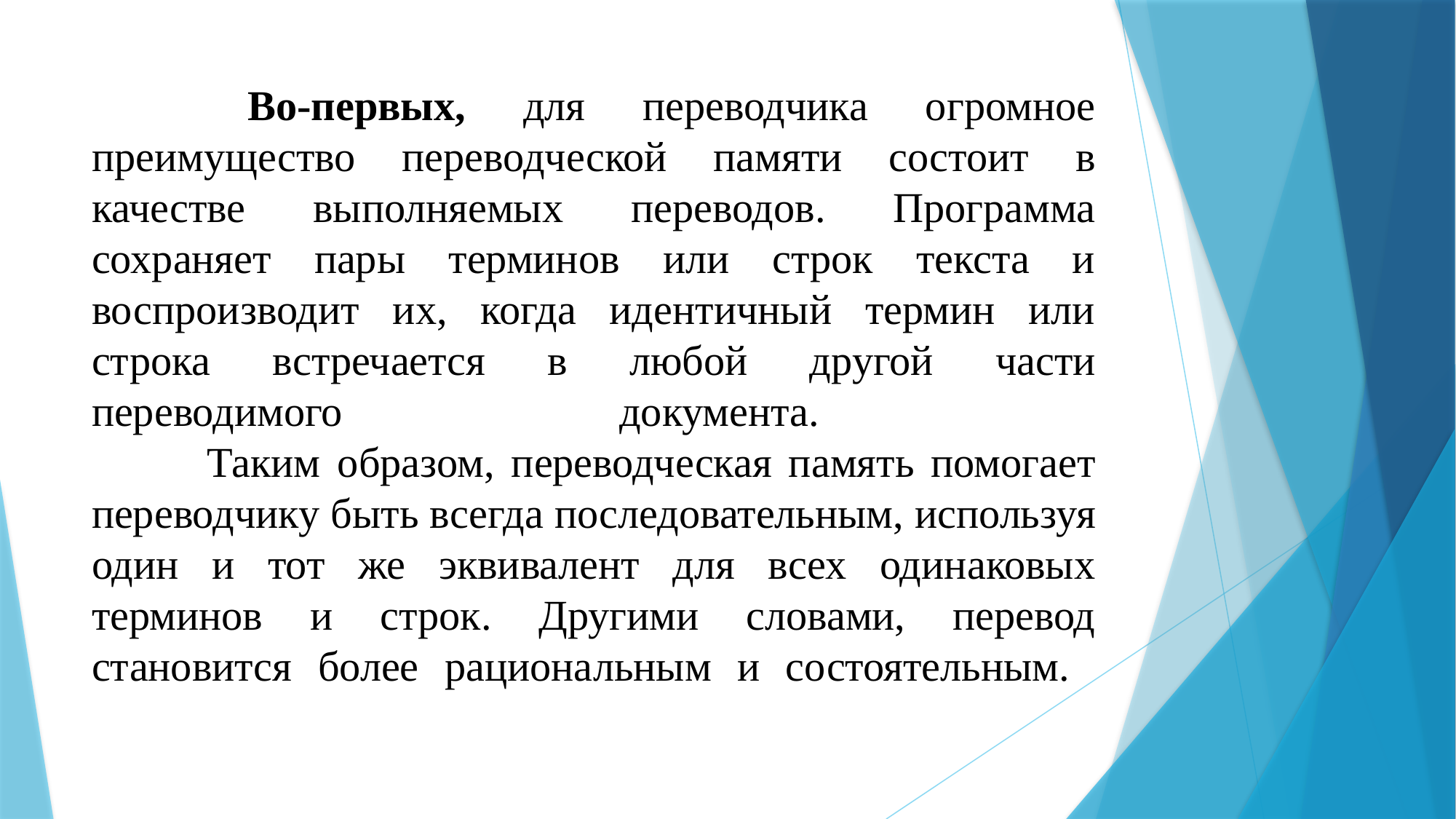

# Во-первых, для переводчика огромное преимущество переводческой памяти состоит в качестве выполняемых переводов. Программа сохраняет пары терминов или строк текста и воспроизводит их, когда идентичный термин или строка встречается в любой другой части переводимого документа. Таким образом, переводческая память помогает переводчику быть всегда последовательным, используя один и тот же эквивалент для всех одинаковых терминов и строк. Другими словами, перевод становится более рациональным и состоятельным.